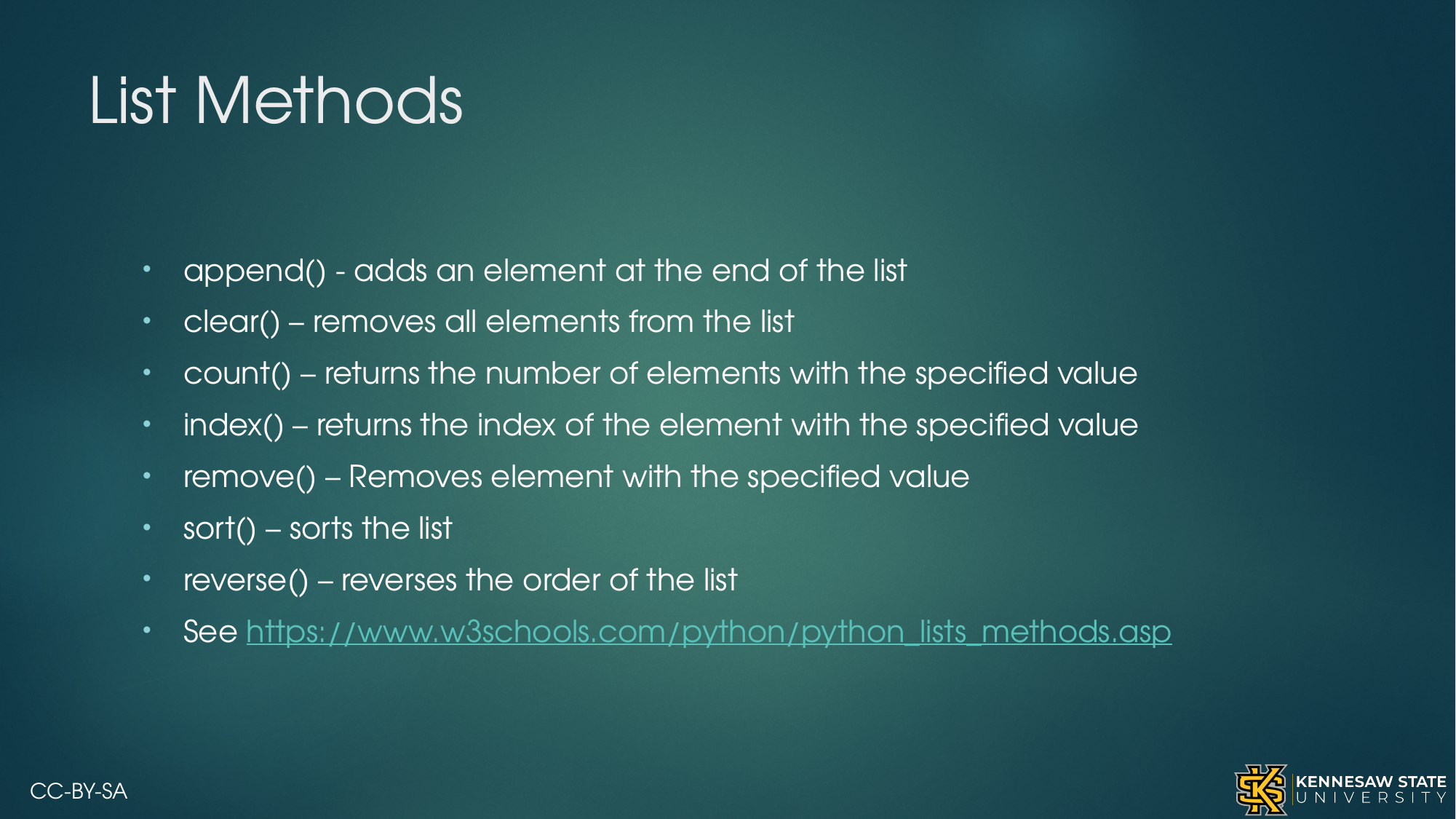

# List Methods
append() - adds an element at the end of the list
clear() – removes all elements from the list
count() – returns the number of elements with the specified value
index() – returns the index of the element with the specified value
remove() – Removes element with the specified value
sort() – sorts the list
reverse() – reverses the order of the list
See https://www.w3schools.com/python/python_lists_methods.asp